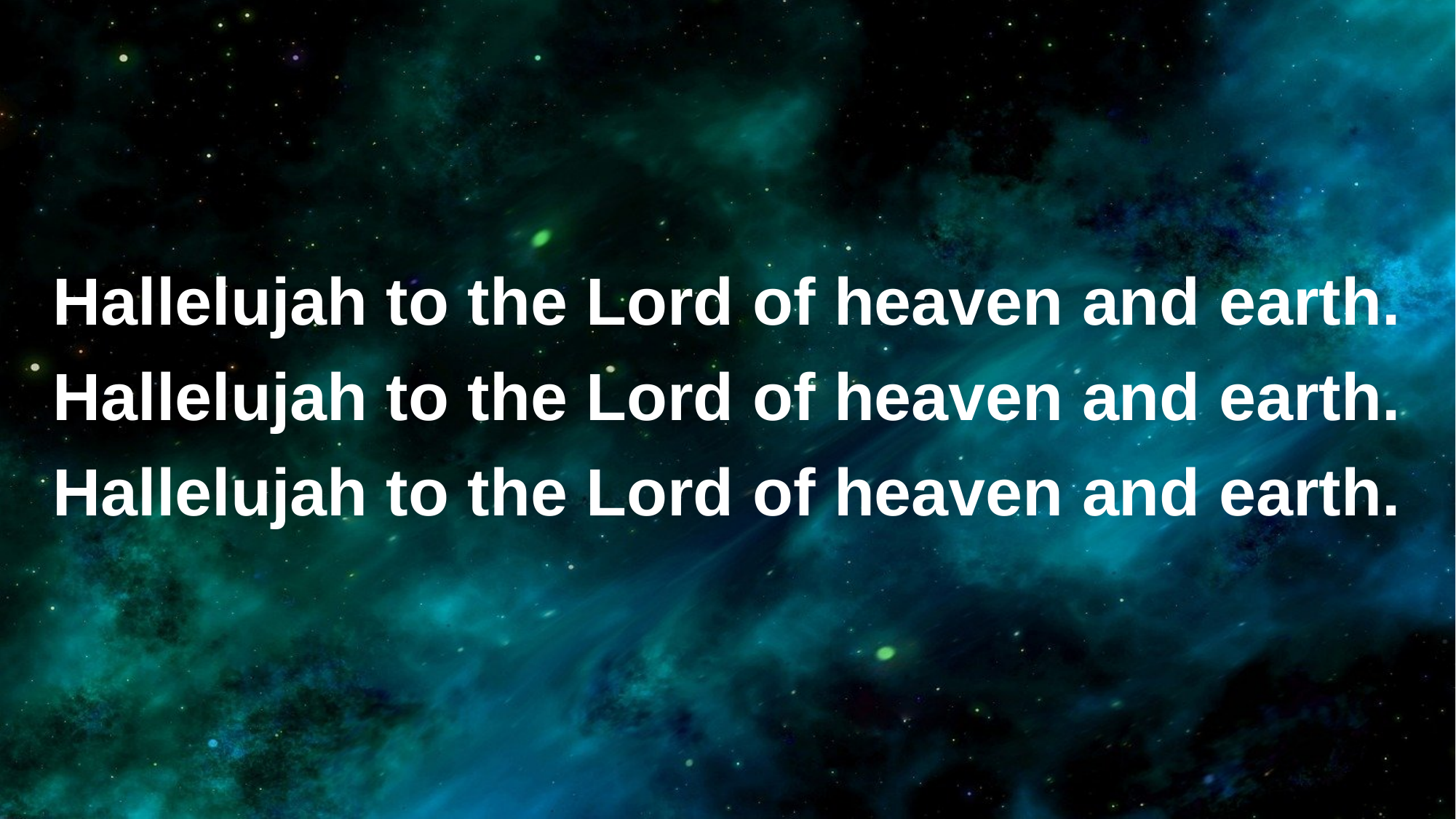

Hallelujah to the Lord of heaven and earth.
Hallelujah to the Lord of heaven and earth.
Hallelujah to the Lord of heaven and earth.